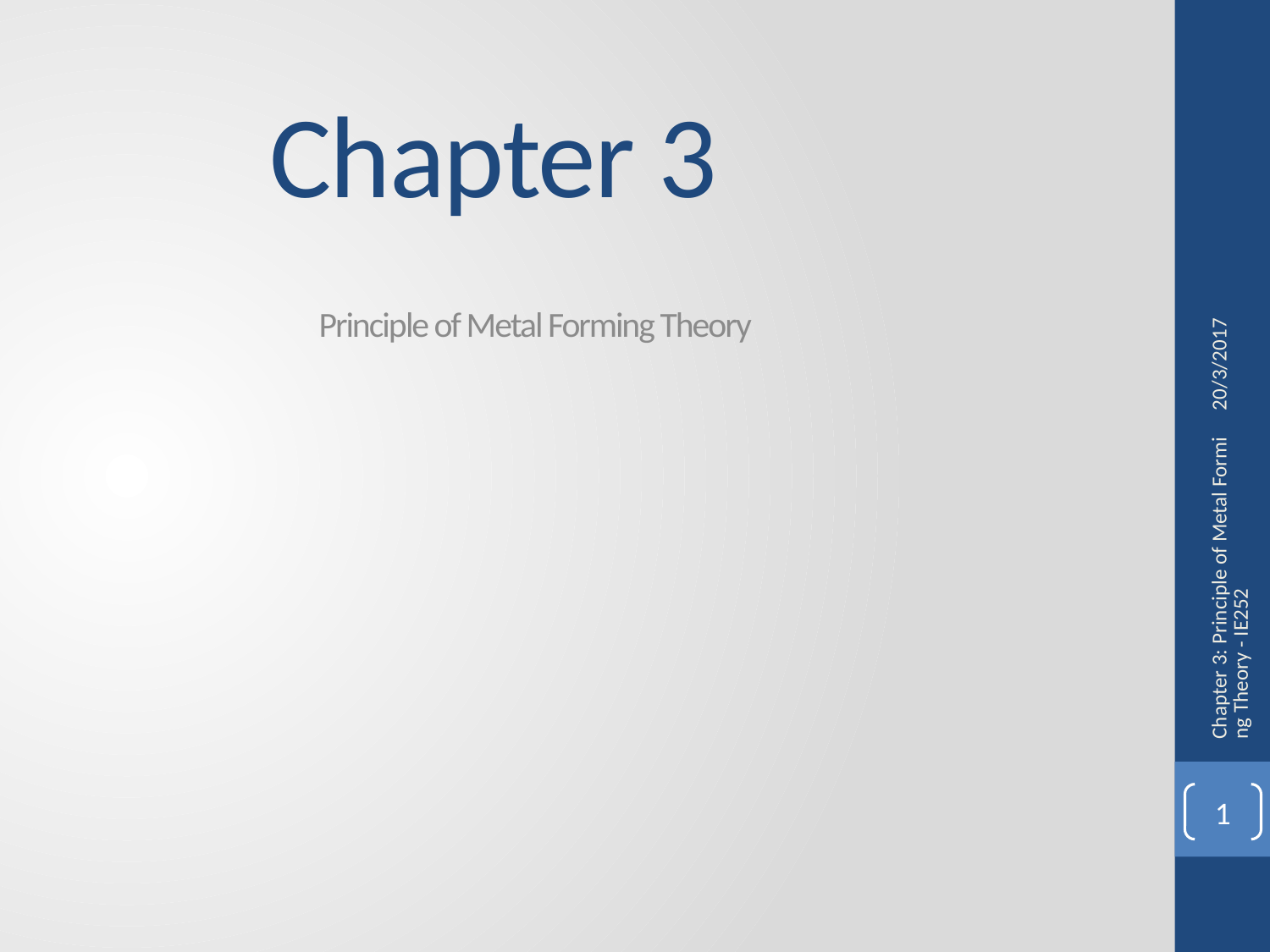

Chapter 3
          Principle of Metal Forming Theory
20/3/2017
Chapter 3: Principle of Metal Forming Theory - IE252
1